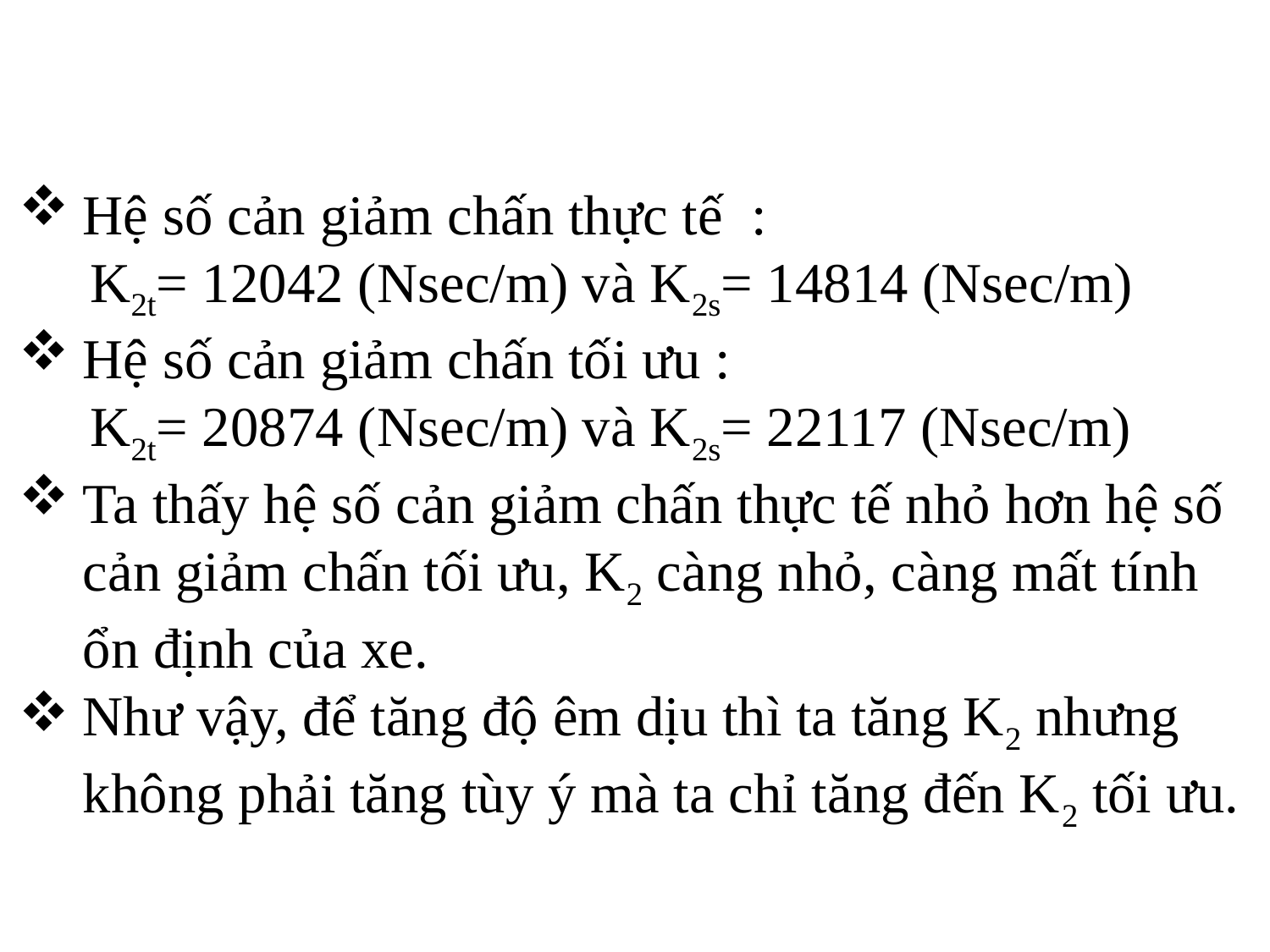

Hệ số cản giảm chấn thực tế  :
     K2t= 12042 (Nsec/m) và K2s= 14814 (Nsec/m)
Hệ số cản giảm chấn tối ưu :
     K2t= 20874 (Nsec/m) và K2s= 22117 (Nsec/m)
Ta thấy hệ số cản giảm chấn thực tế nhỏ hơn hệ số cản giảm chấn tối ưu, K2 càng nhỏ, càng mất tính ổn định của xe.
Như vậy, để tăng độ êm dịu thì ta tăng K2 nhưng không phải tăng tùy ý mà ta chỉ tăng đến K2 tối ưu.